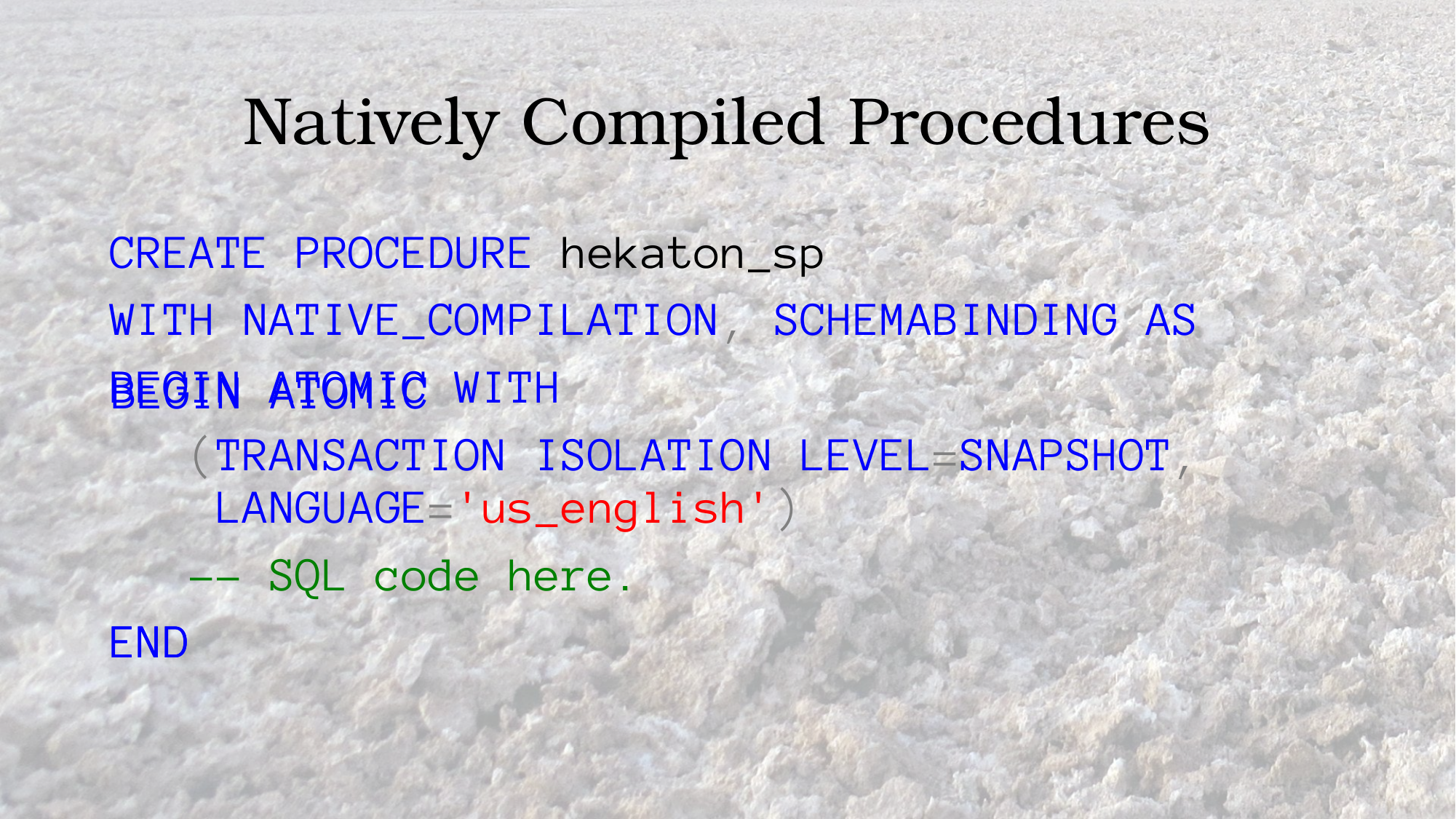

# Natively Compiled Procedures
CREATE PROCEDURE hekaton_sp
WITH NATIVE_COMPILATION, SCHEMABINDING AS
BEGIN ATOMIC WITH
   (TRANSACTION ISOLATION LEVEL=SNAPSHOT,
    LANGUAGE='us_english')
   -- SQL code here.
END
BEGIN ATOMIC
END